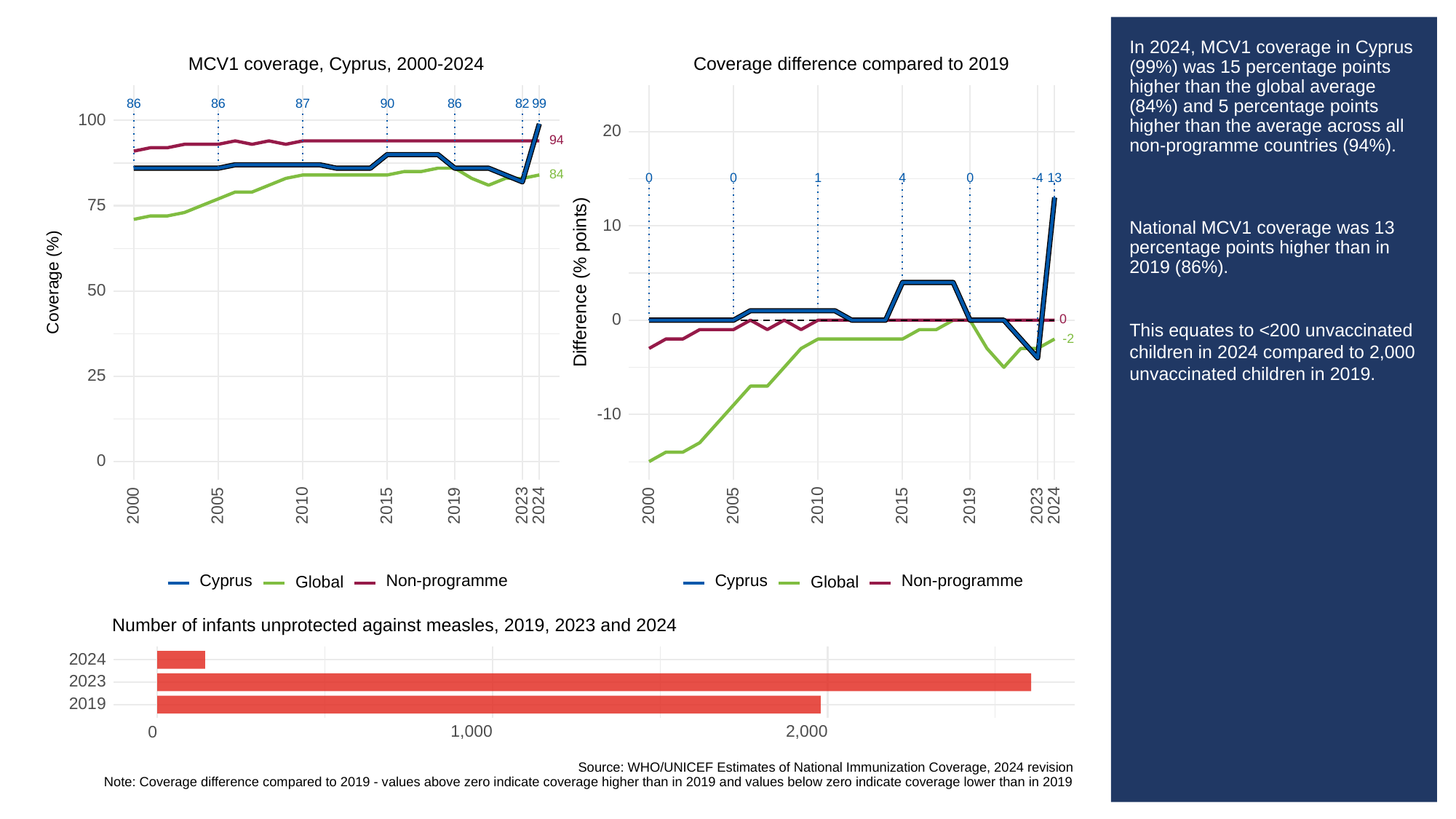

# In 2024, MCV1 coverage in Cyprus (99%) was 15 percentage points higher than the global average (84%) and 5 percentage points higher than the average across all non-programme countries (94%).

National MCV1 coverage was 13 percentage points higher than in 2019 (86%).

This equates to <200 unvaccinated children in 2024 compared to 2,000 unvaccinated children in 2019.

MCV1 coverage, Cyprus, 2000-2024
Coverage difference compared to 2019

86
86
87
90
86
82
99

100

20

94

84
13
0
0
0
1
4
-4

75

10

Difference (% points)
Coverage (%)
50

0
0

-2

25

-10

0

2023
2023
2000
2005
2010
2015
2019
2024
2000
2005
2010
2015
2019
2024
Cyprus
Cyprus
Non-programme
Non-programme
Global
Global

Number of infants unprotected against measles, 2019, 2023 and 2024

2024

2023

2019

1,000
2,000
0
Source: WHO/UNICEF Estimates of National Immunization Coverage, 2024 revision
Note: Coverage difference compared to 2019 - values above zero indicate coverage higher than in 2019 and values below zero indicate coverage lower than in 2019